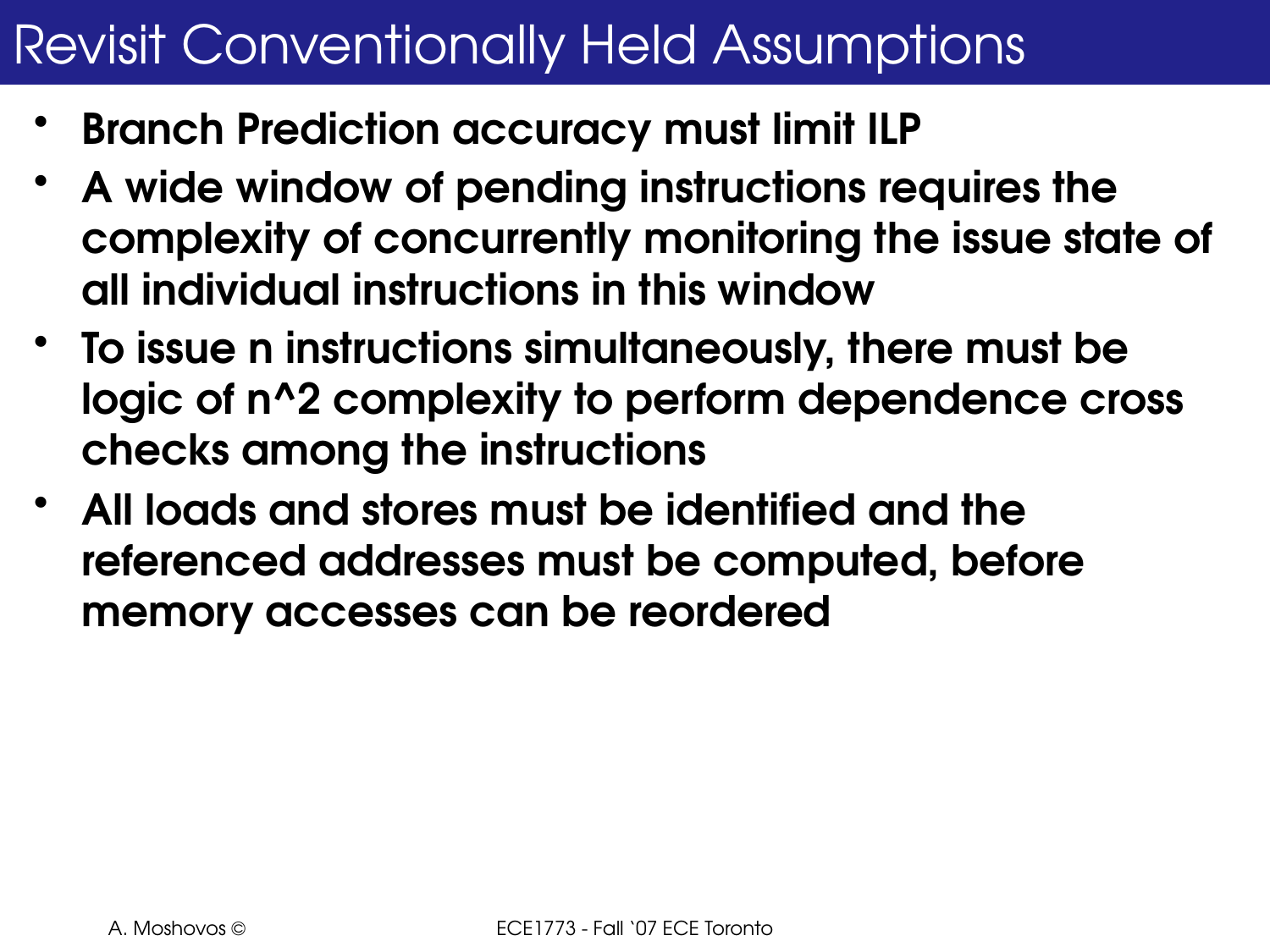

# Revisit Conventionally Held Assumptions
Branch Prediction accuracy must limit ILP
A wide window of pending instructions requires the complexity of concurrently monitoring the issue state of all individual instructions in this window
To issue n instructions simultaneously, there must be logic of n^2 complexity to perform dependence cross checks among the instructions
All loads and stores must be identified and the referenced addresses must be computed, before memory accesses can be reordered

A. Moshovos ©
ECE1773 - Fall ‘07 ECE Toronto